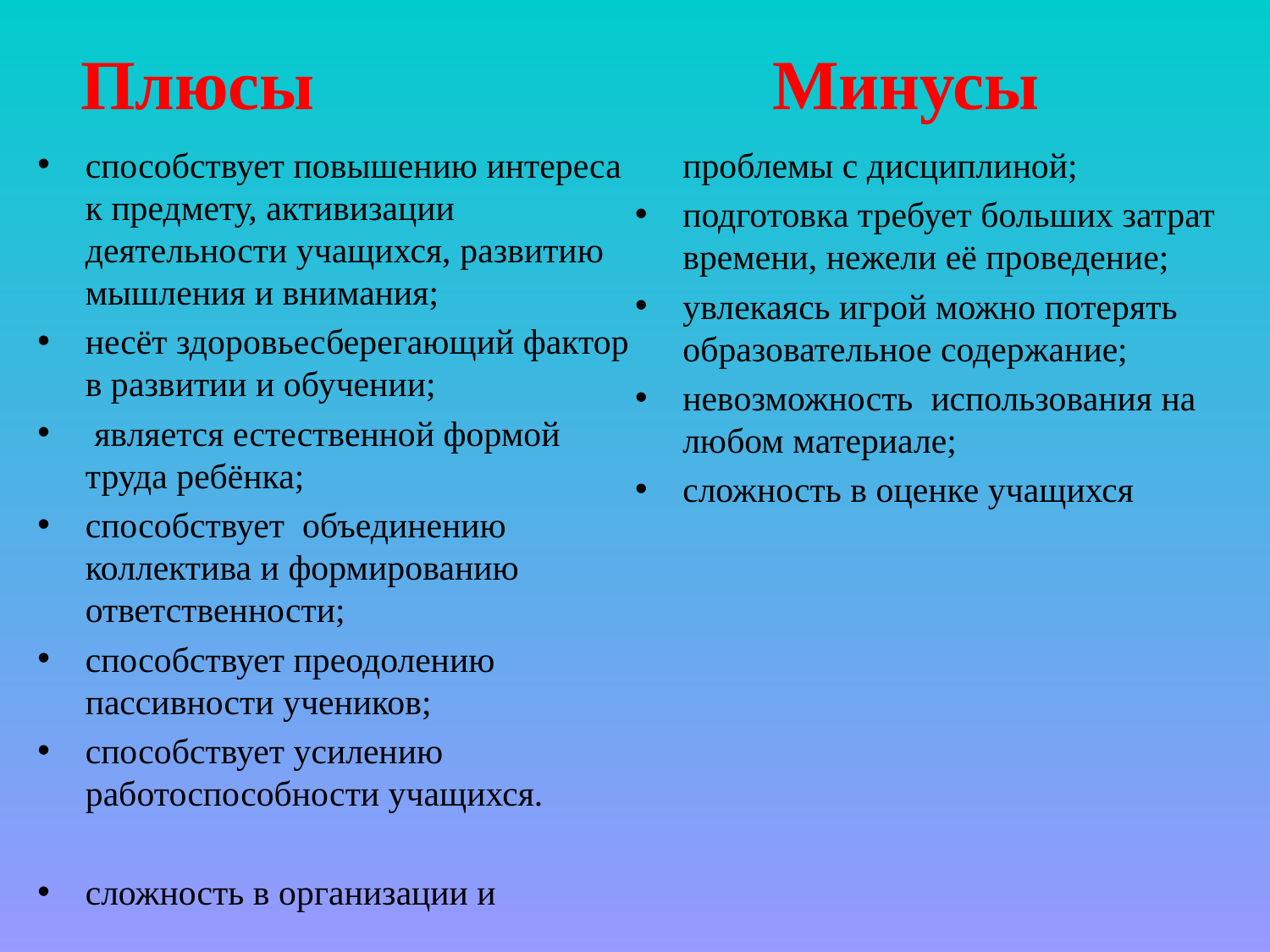

# Плюсы                  Минусы
способствует повышению интереса к предмету, активизации деятельности учащихся, развитию мышления и внимания;
несёт здоровьесберегающий фактор в развитии и обучении;
 является естественной формой труда ребёнка;
способствует  объединению коллектива и формированию ответственности;
способствует преодолению пассивности учеников;
способствует усилению работоспособности учащихся.

сложность в организации и проблемы с дисциплиной;
подготовка требует больших затрат времени, нежели её проведение;
увлекаясь игрой можно потерять образовательное содержание;
невозможность  использования на любом материале;
сложность в оценке учащихся